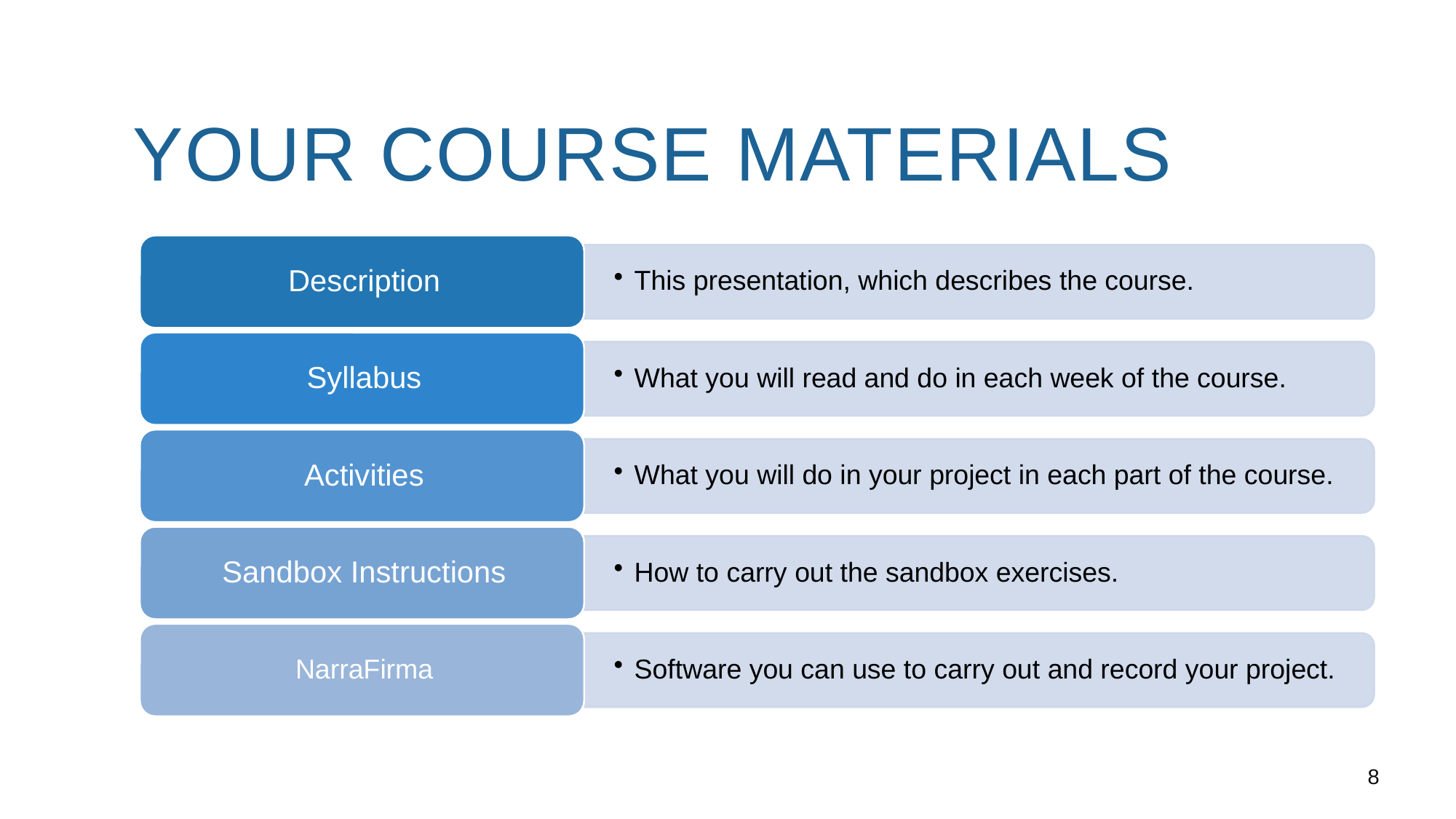

# Your Course materials
This presentation, which describes the course.
Description
What you will read and do in each week of the course.
Syllabus
What you will do in your project in each part of the course.
Activities
How to carry out the sandbox exercises.
Sandbox Instructions
Software you can use to carry out and record your project.
NarraFirma
8